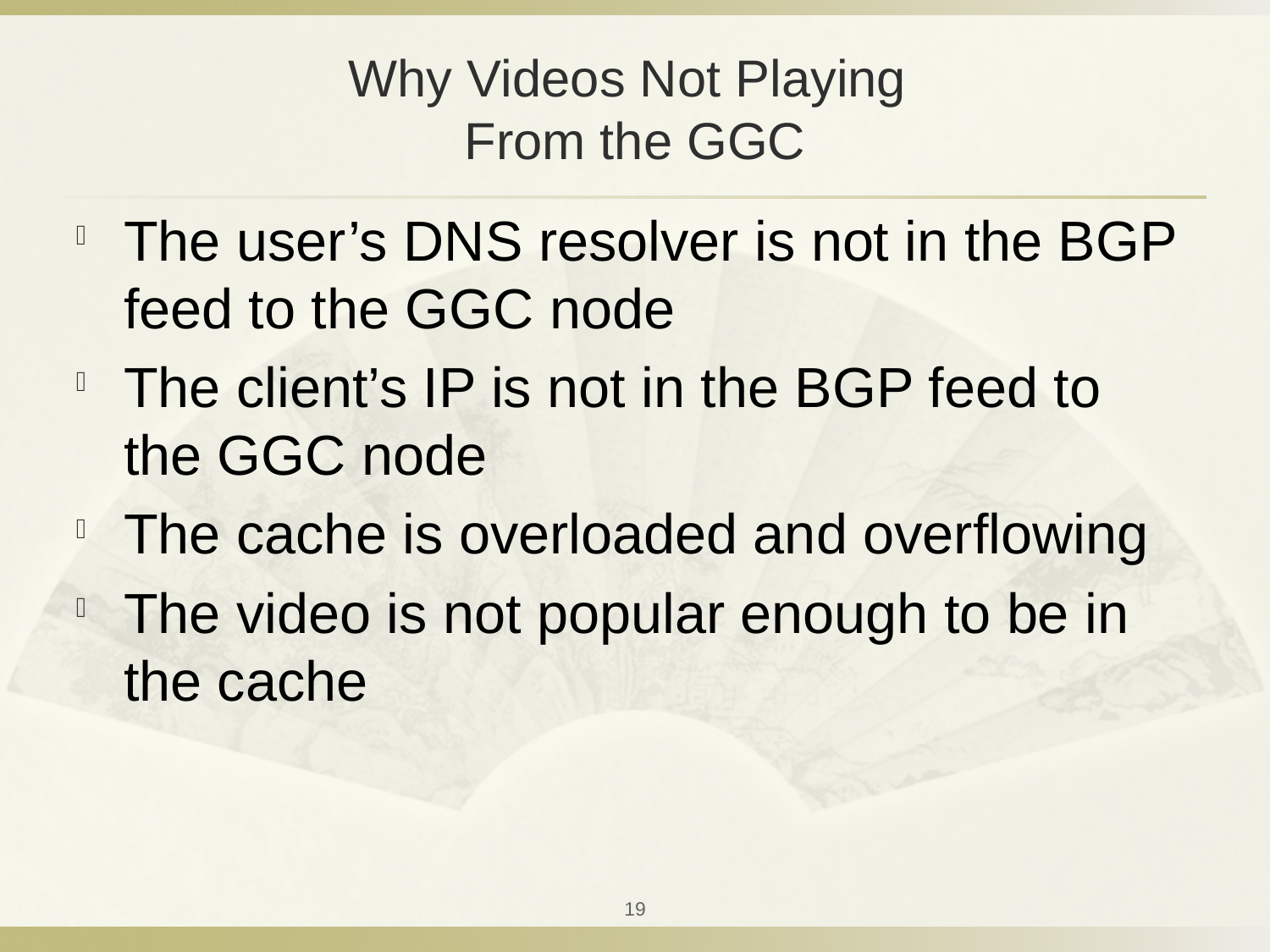

# Why Videos Not Playing From the GGC
The user’s DNS resolver is not in the BGP feed to the GGC node
The client’s IP is not in the BGP feed to the GGC node
The cache is overloaded and overflowing
The video is not popular enough to be in the cache
19